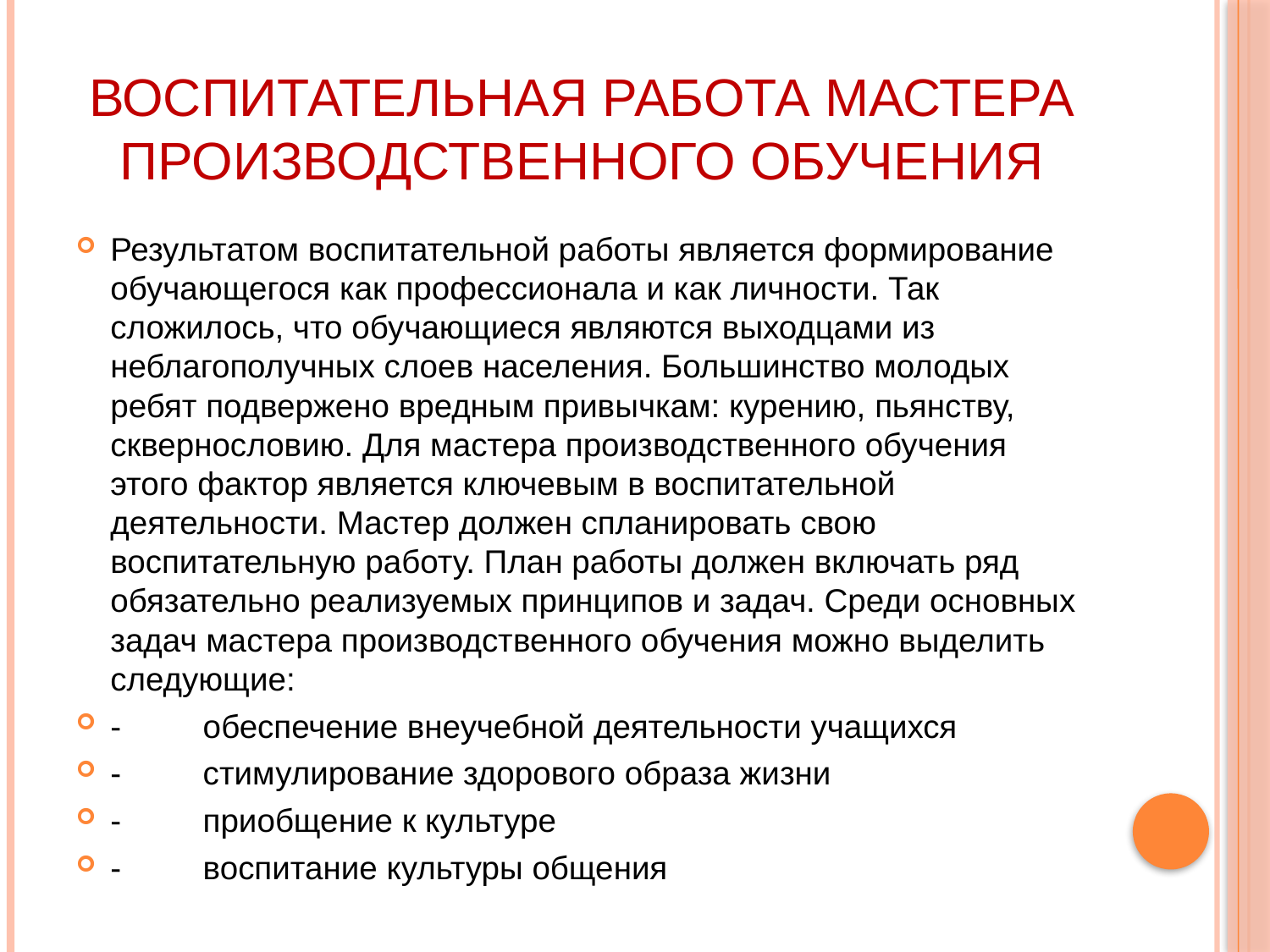

# ВОСПИТАТЕЛЬНАЯ РАБОТА МАСТЕРА ПРОИЗВОДСТВЕННОГО ОБУЧЕНИЯ
Результатом воспитательной работы является формирование обучающегося как профессионала и как личности. Так сложилось, что обучающиеся являются выходцами из неблагополучных слоев населения. Большинство молодых ребят подвержено вредным привычкам: курению, пьянству, сквернословию. Для мастера производственного обучения этого фактор является ключевым в воспитательной деятельности. Мастер должен спланировать свою воспитательную работу. План работы должен включать ряд обязательно реализуемых принципов и задач. Среди основных задач мастера производственного обучения можно выделить следующие:
-         обеспечение внеучебной деятельности учащихся
-         стимулирование здорового образа жизни
-         приобщение к культуре
-         воспитание культуры общения